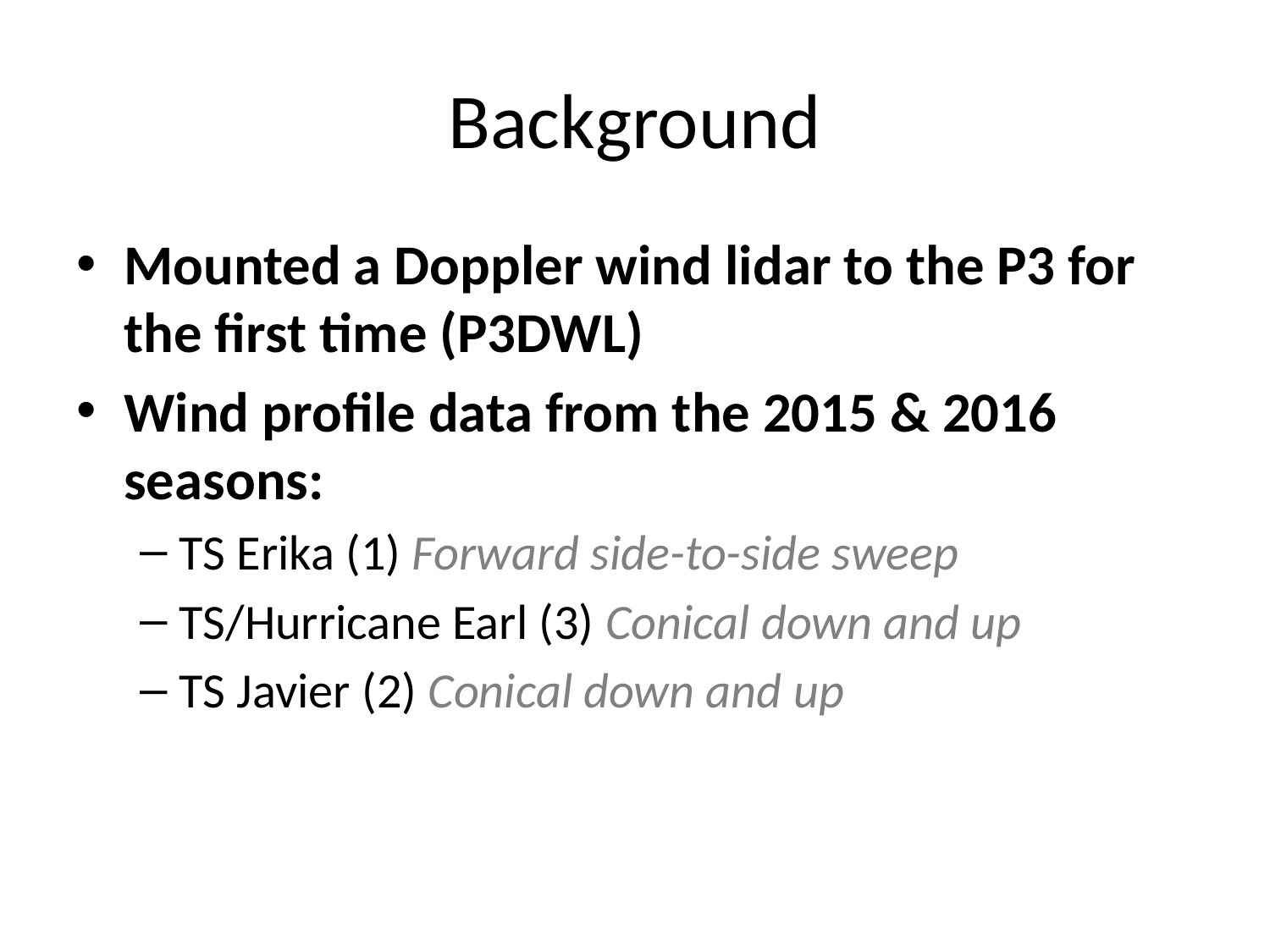

# Background
Mounted a Doppler wind lidar to the P3 for the first time (P3DWL)
Wind profile data from the 2015 & 2016 seasons:
TS Erika (1) Forward side-to-side sweep
TS/Hurricane Earl (3) Conical down and up
TS Javier (2) Conical down and up